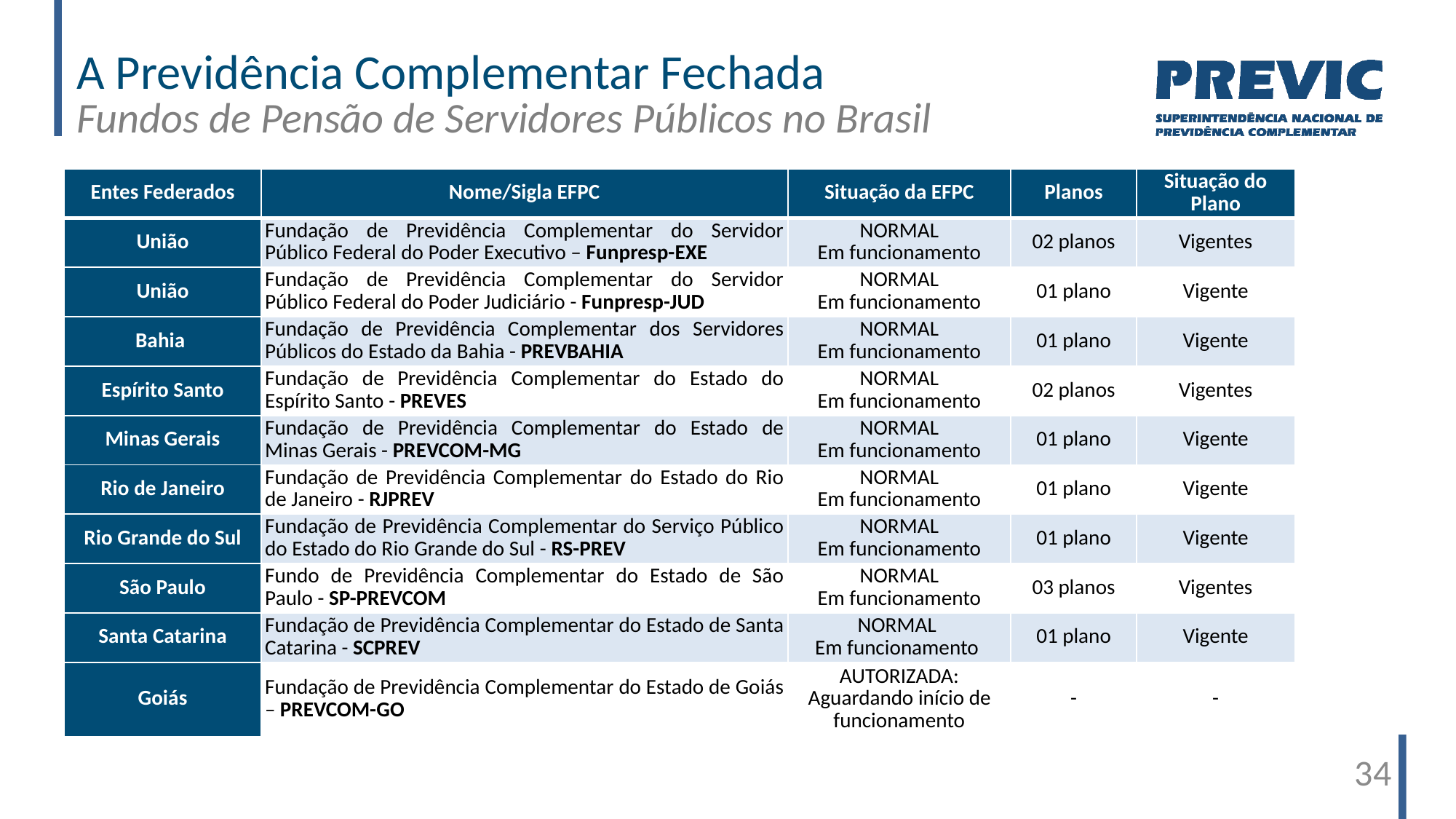

A Previdência Complementar Fechada
Fundos de Pensão de Servidores Públicos no Brasil
| Entes Federados | Nome/Sigla EFPC | Situação da EFPC | Planos | Situação do Plano |
| --- | --- | --- | --- | --- |
| União | Fundação de Previdência Complementar do Servidor Público Federal do Poder Executivo – Funpresp-EXE | NORMAL Em funcionamento | 02 planos | Vigentes |
| União | Fundação de Previdência Complementar do Servidor Público Federal do Poder Judiciário - Funpresp-JUD | NORMAL Em funcionamento | 01 plano | Vigente |
| Bahia | Fundação de Previdência Complementar dos Servidores Públicos do Estado da Bahia - PREVBAHIA | NORMAL Em funcionamento | 01 plano | Vigente |
| Espírito Santo | Fundação de Previdência Complementar do Estado do Espírito Santo - PREVES | NORMAL Em funcionamento | 02 planos | Vigentes |
| Minas Gerais | Fundação de Previdência Complementar do Estado de Minas Gerais - PREVCOM-MG | NORMAL Em funcionamento | 01 plano | Vigente |
| Rio de Janeiro | Fundação de Previdência Complementar do Estado do Rio de Janeiro - RJPREV | NORMAL Em funcionamento | 01 plano | Vigente |
| Rio Grande do Sul | Fundação de Previdência Complementar do Serviço Público do Estado do Rio Grande do Sul - RS-PREV | NORMAL Em funcionamento | 01 plano | Vigente |
| São Paulo | Fundo de Previdência Complementar do Estado de São Paulo - SP-PREVCOM | NORMAL Em funcionamento | 03 planos | Vigentes |
| Santa Catarina | Fundação de Previdência Complementar do Estado de Santa Catarina - SCPREV | NORMAL Em funcionamento | 01 plano | Vigente |
| Goiás | Fundação de Previdência Complementar do Estado de Goiás – PREVCOM-GO | AUTORIZADA: Aguardando início de funcionamento | - | - |